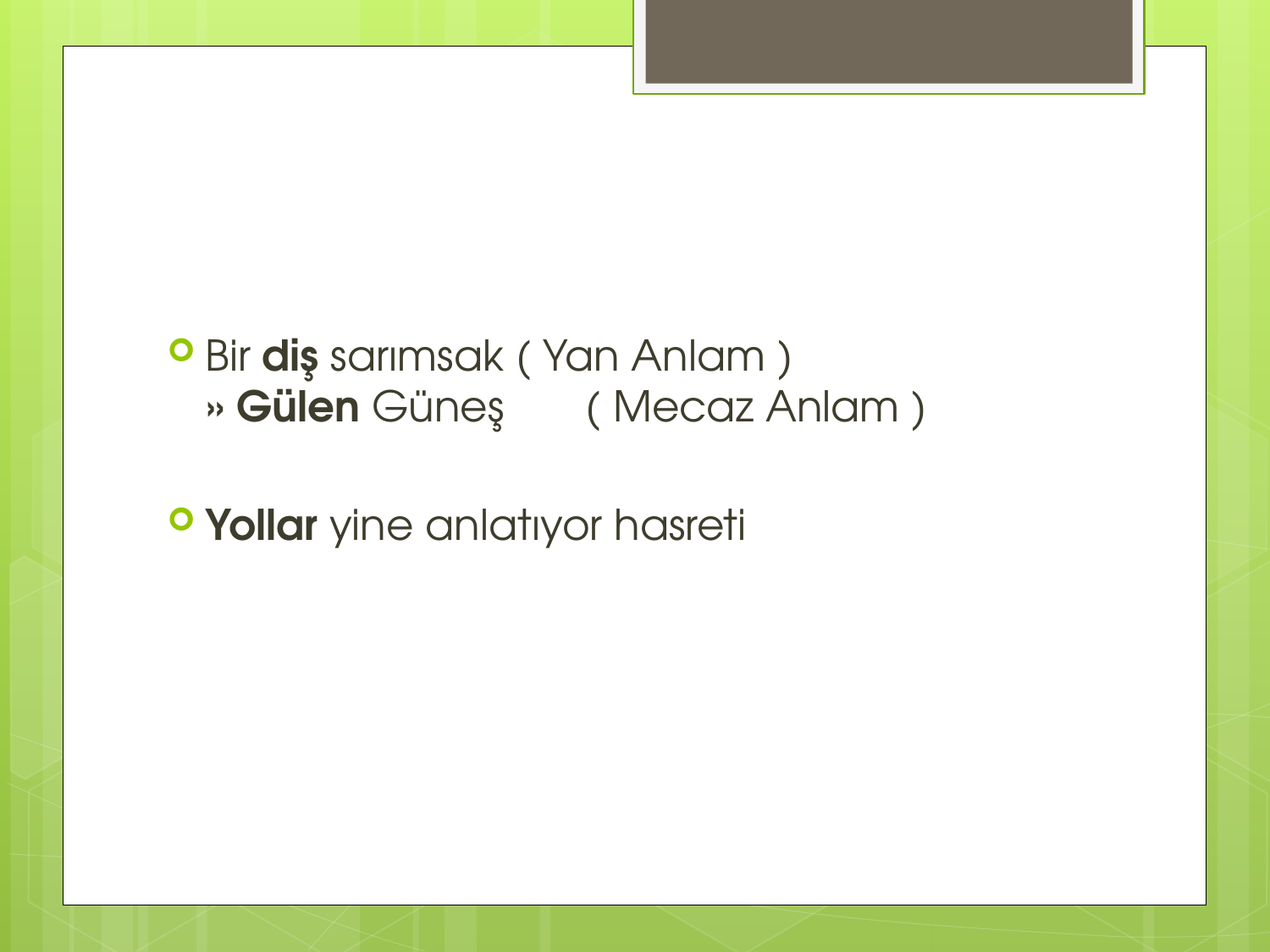

#
Bir diş sarımsak ( Yan Anlam )
» Gülen Güneş       ( Mecaz Anlam )

Yollar yine anlatıyor hasreti